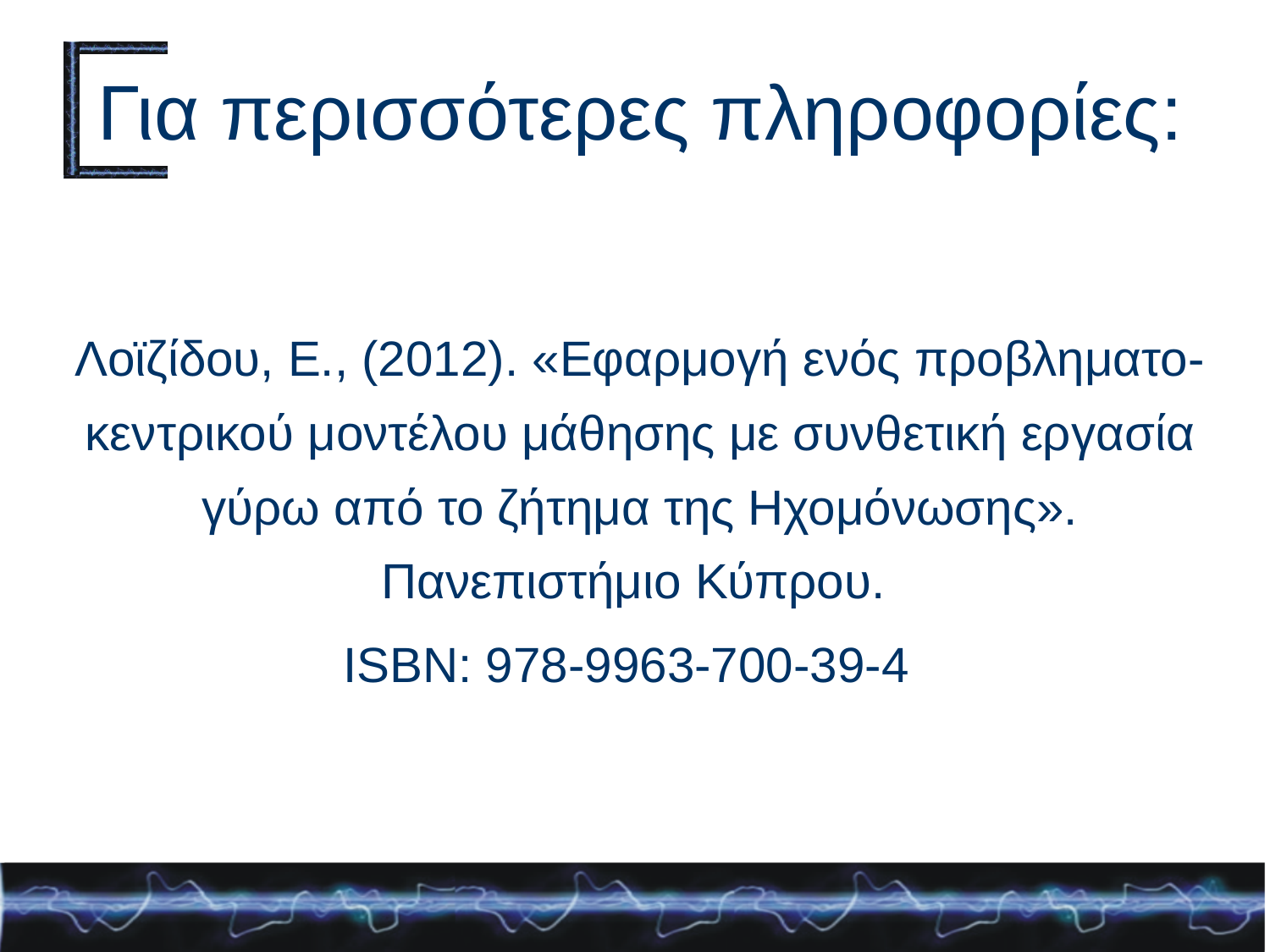

# Για περισσότερες πληροφορίες:
Λοϊζίδου, Ε., (2012). «Εφαρμογή ενός προβληματο-κεντρικού μοντέλου μάθησης με συνθετική εργασία γύρω από το ζήτημα της Ηχομόνωσης». Πανεπιστήμιο Κύπρου.
ISBN: 978-9963-700-39-4